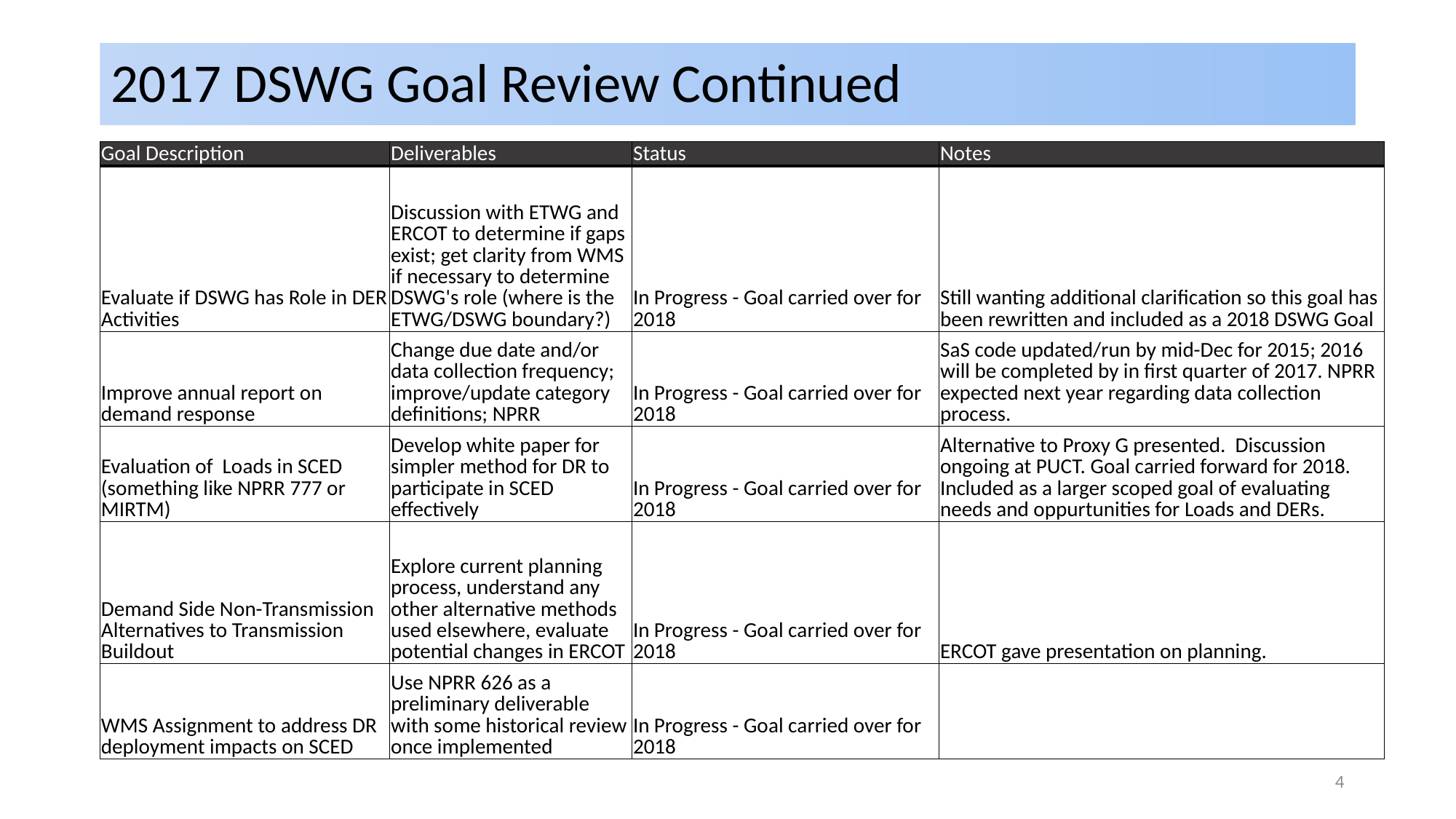

# 2017 DSWG Goal Review Continued
| Goal Description | Deliverables | Status | Notes |
| --- | --- | --- | --- |
| Evaluate if DSWG has Role in DER Activities | Discussion with ETWG and ERCOT to determine if gaps exist; get clarity from WMS if necessary to determine DSWG's role (where is the ETWG/DSWG boundary?) | In Progress - Goal carried over for 2018 | Still wanting additional clarification so this goal has been rewritten and included as a 2018 DSWG Goal |
| Improve annual report on demand response | Change due date and/or data collection frequency; improve/update category definitions; NPRR | In Progress - Goal carried over for 2018 | SaS code updated/run by mid-Dec for 2015; 2016 will be completed by in first quarter of 2017. NPRR expected next year regarding data collection process. |
| Evaluation of Loads in SCED (something like NPRR 777 or MIRTM) | Develop white paper for simpler method for DR to participate in SCED effectively | In Progress - Goal carried over for 2018 | Alternative to Proxy G presented. Discussion ongoing at PUCT. Goal carried forward for 2018. Included as a larger scoped goal of evaluating needs and oppurtunities for Loads and DERs. |
| Demand Side Non-Transmission Alternatives to Transmission Buildout | Explore current planning process, understand any other alternative methods used elsewhere, evaluate potential changes in ERCOT | In Progress - Goal carried over for 2018 | ERCOT gave presentation on planning. |
| WMS Assignment to address DR deployment impacts on SCED | Use NPRR 626 as a preliminary deliverable with some historical review once implemented | In Progress - Goal carried over for 2018 |  |
4